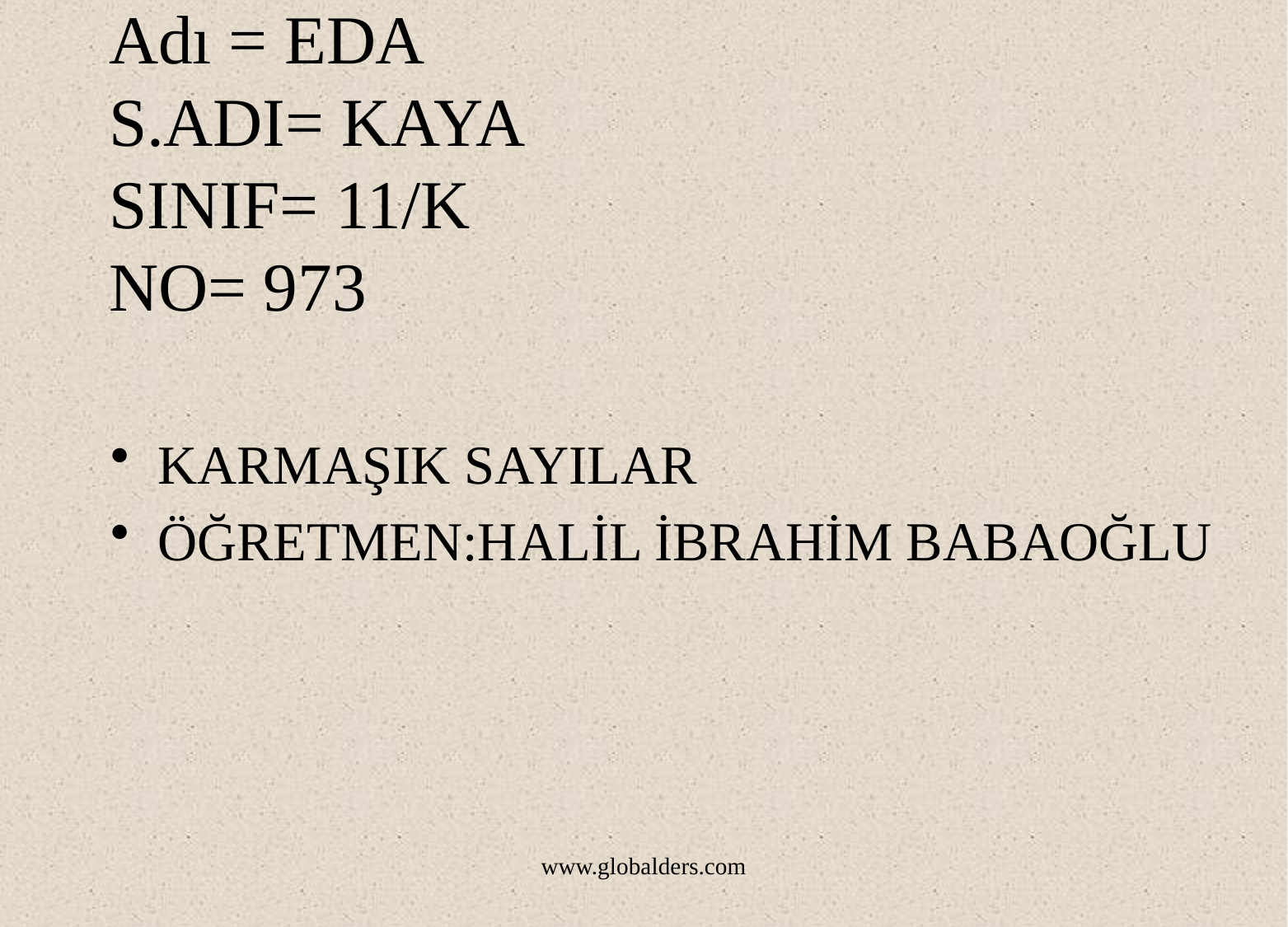

# Adı = EDA S.ADI= KAYA SINIF= 11/K NO= 973

KARMAŞIK SAYILAR
ÖĞRETMEN:HALİL İBRAHİM BABAOĞLU
www.globalders.com